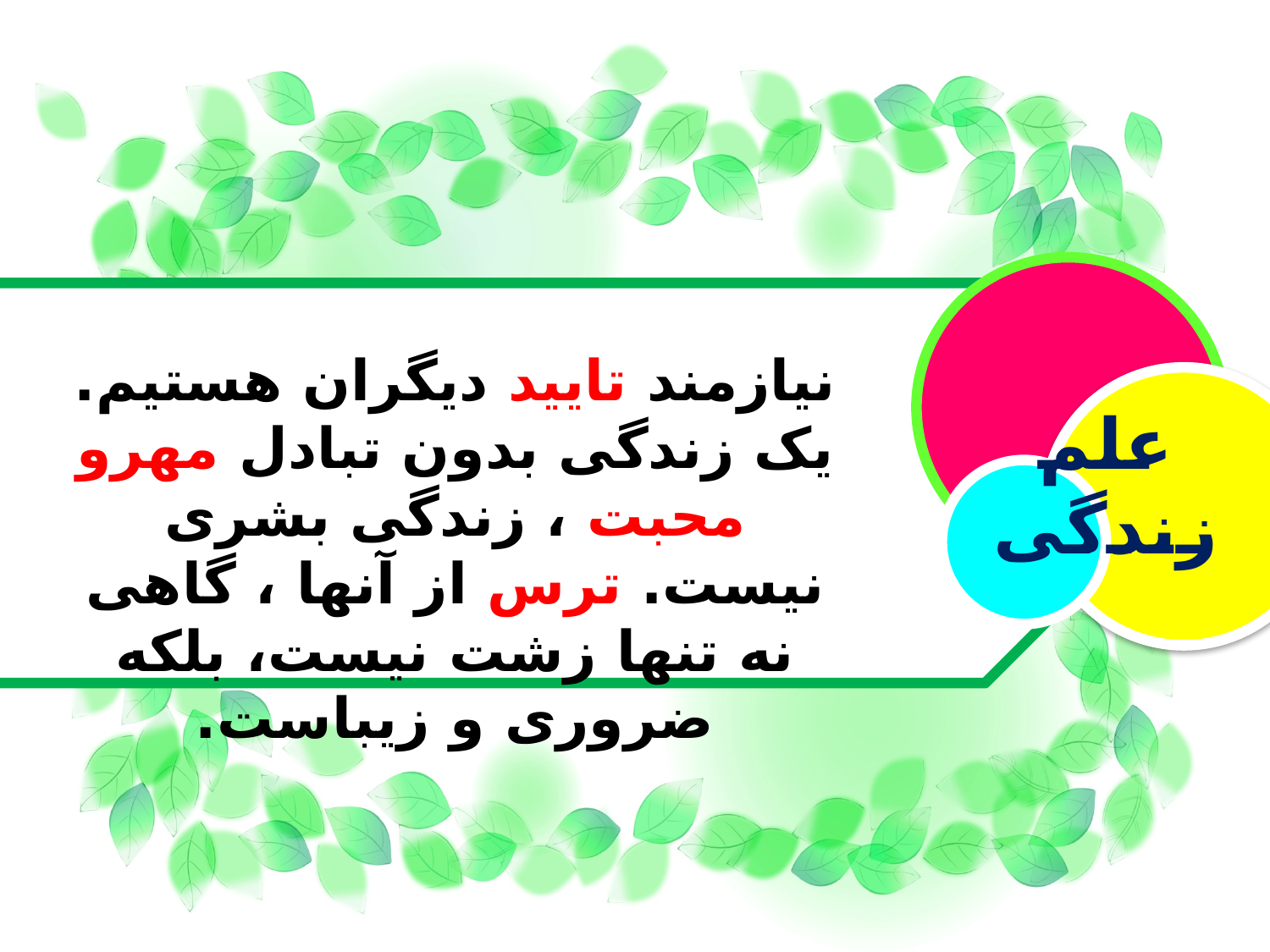

نیازمند تایید دیگران هستیم.
یک زندگی بدون تبادل مهرو محبت ، زندگی بشری نیست. ترس از آنها ، گاهی نه تنها زشت نیست، بلکه ضروری و زیباست.

علم زندگی